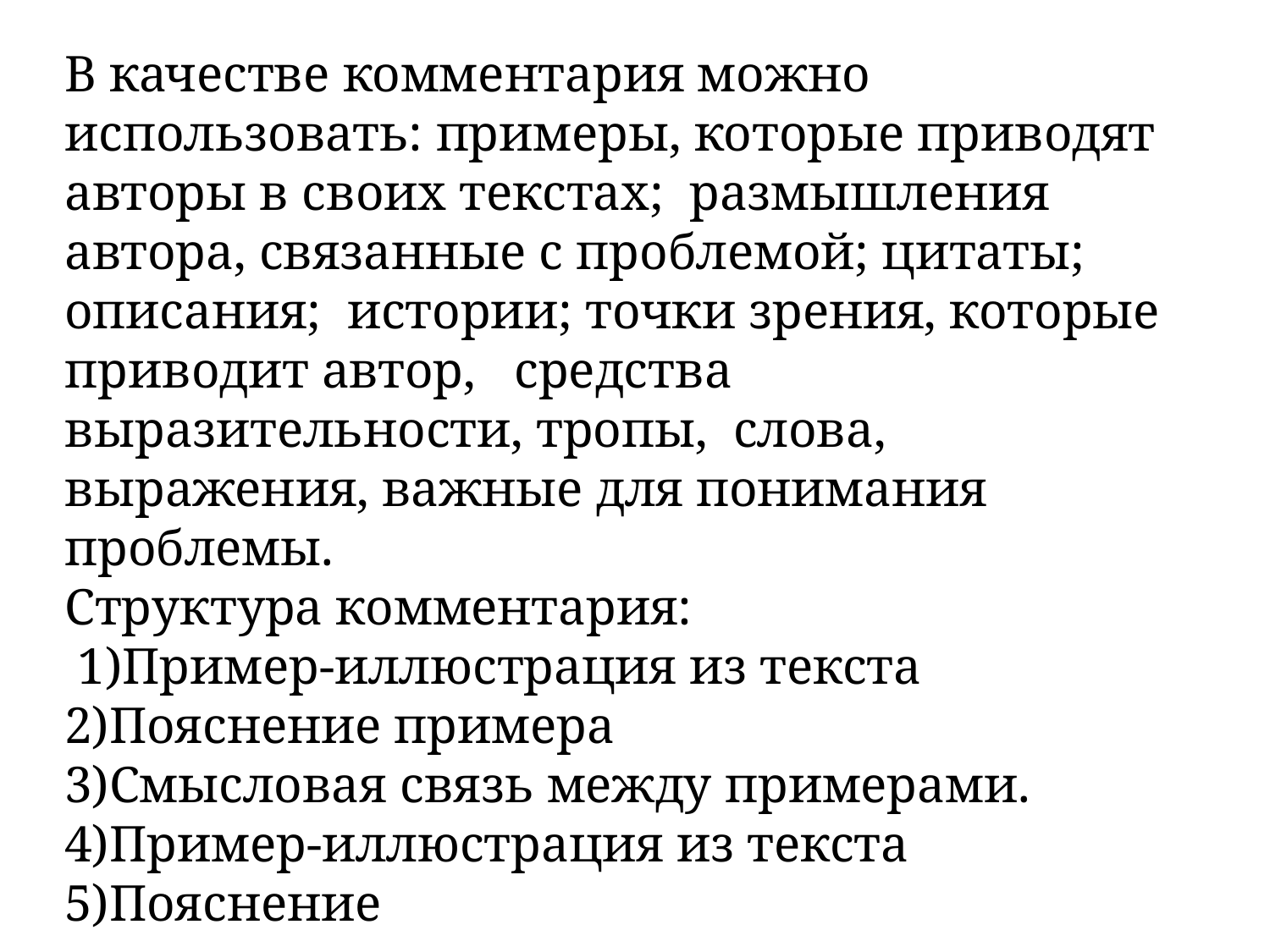

В качестве комментария можно использовать: примеры, которые приводят авторы в своих текстах;  размышления автора, связанные с проблемой; цитаты;  описания;  истории; точки зрения, которые приводит автор,   средства выразительности, тропы,  слова, выражения, важные для понимания проблемы.
Структура комментария:
 1)Пример-иллюстрация из текста
2)Пояснение примера
3)Смысловая связь между примерами.
4)Пример-иллюстрация из текста
5)Пояснение